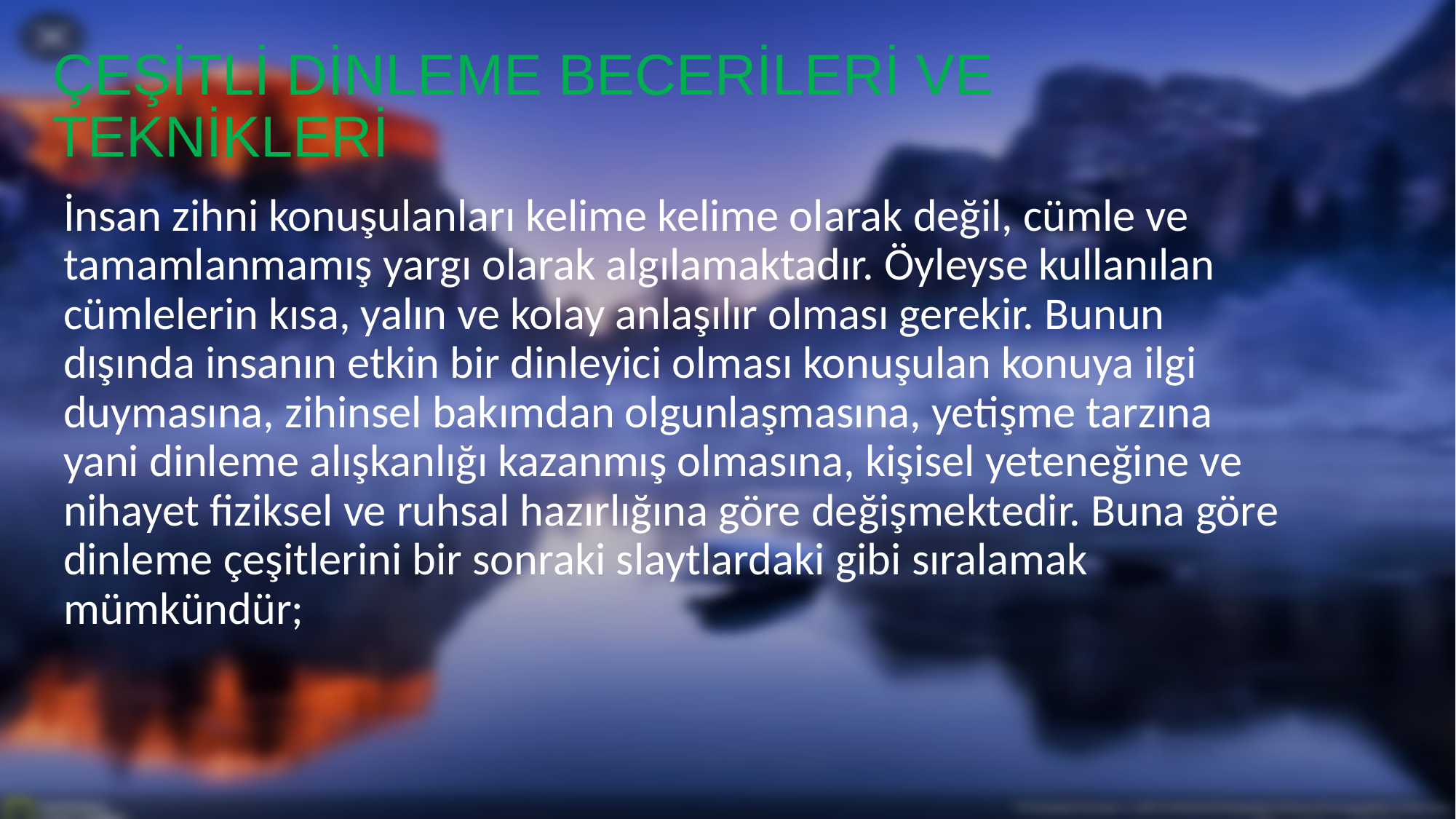

# ÇEŞİTLİ DİNLEME BECERİLERİ VE TEKNİKLERİ
İnsan zihni konuşulanları kelime kelime olarak değil, cümle ve tamamlanmamış yargı olarak algılamaktadır. Öyleyse kullanılan cümlelerin kısa, yalın ve kolay anlaşılır olması gerekir. Bunun dışında insanın etkin bir dinleyici olması konuşulan konuya ilgi duymasına, zihinsel bakımdan olgunlaşmasına, yetişme tarzına yani dinleme alışkanlığı kazanmış olmasına, kişisel yeteneğine ve nihayet fiziksel ve ruhsal hazırlığına göre değişmektedir. Buna göre dinleme çeşitlerini bir sonraki slaytlardaki gibi sıralamak mümkündür;